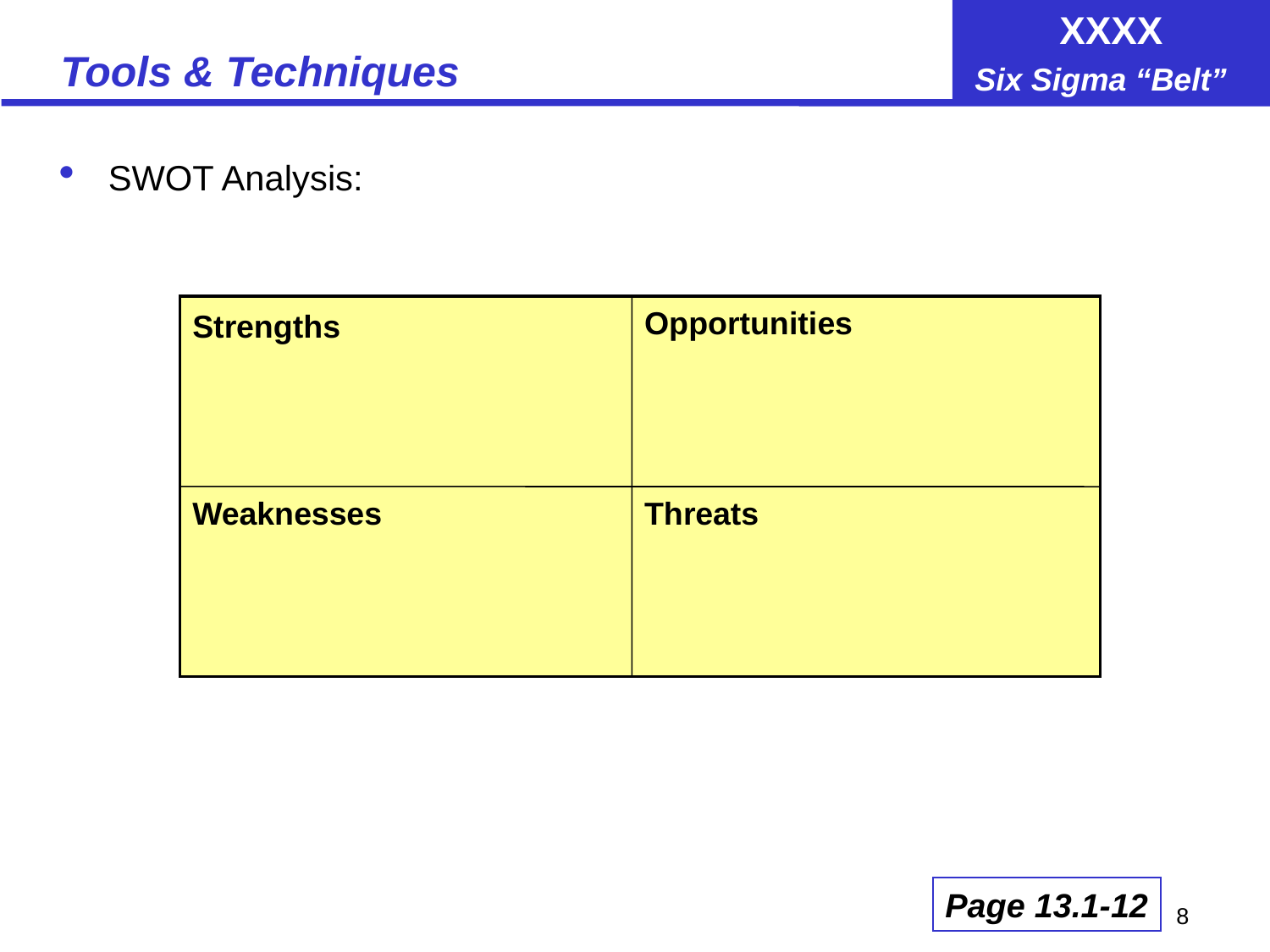

# Tools & Techniques
SWOT Analysis:

Opportunities
Strengths

Weaknesses
Threats
Page 13.1-12